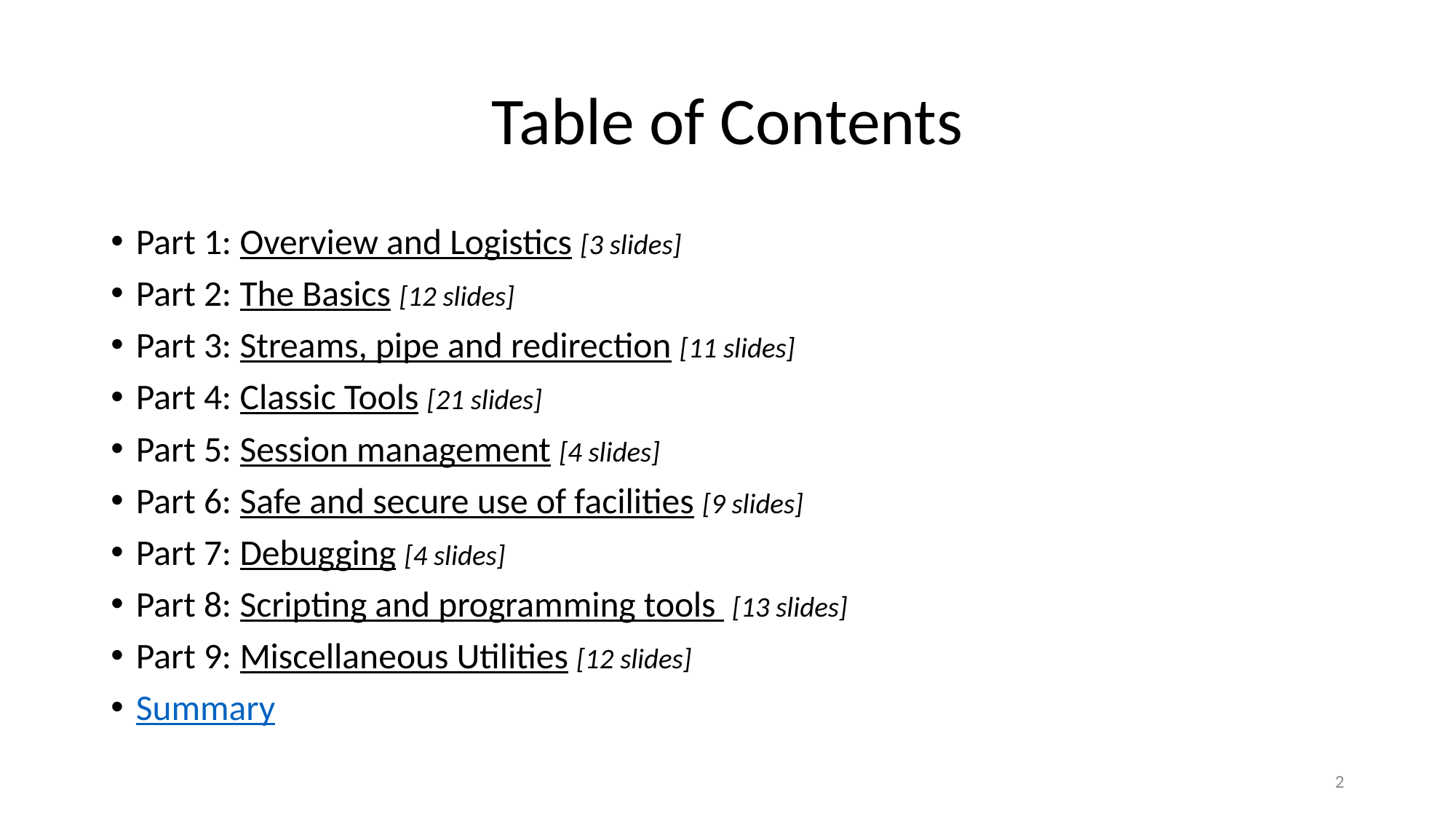

# Table of Contents
Part 1: Overview and Logistics [3 slides]
Part 2: The Basics [12 slides]
Part 3: Streams, pipe and redirection [11 slides]
Part 4: Classic Tools [21 slides]
Part 5: Session management [4 slides]
Part 6: Safe and secure use of facilities [9 slides]
Part 7: Debugging [4 slides]
Part 8: Scripting and programming tools  [13 slides]
Part 9: Miscellaneous Utilities [12 slides]
Summary

2